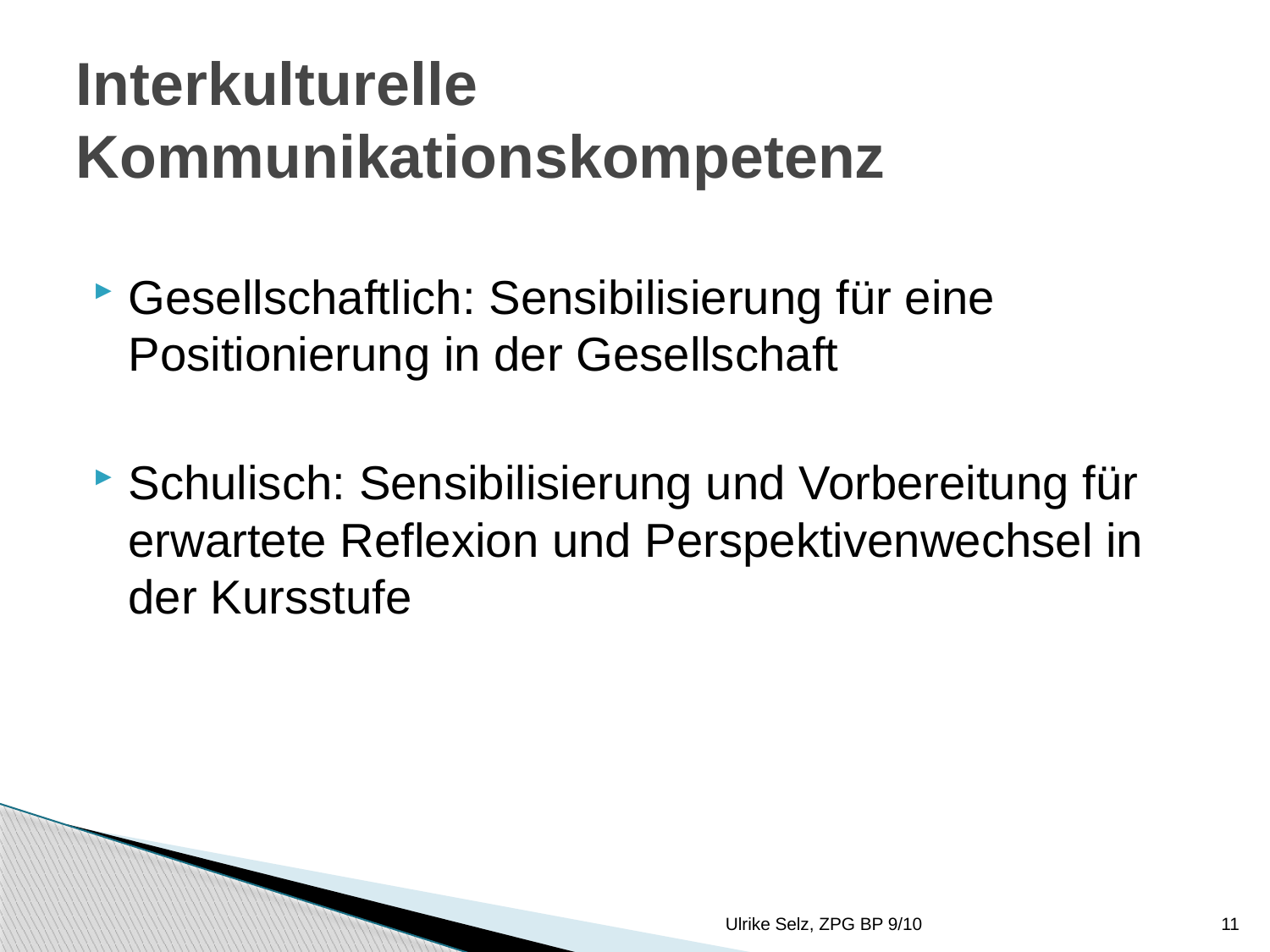

# Interkulturelle Kommunikationskompetenz

Gesellschaftlich: Sensibilisierung für eine Positionierung in der Gesellschaft

Schulisch: Sensibilisierung und Vorbereitung für erwartete Reflexion und Perspektivenwechsel in der Kursstufe

Ulrike Selz, ZPG BP 9/10
11